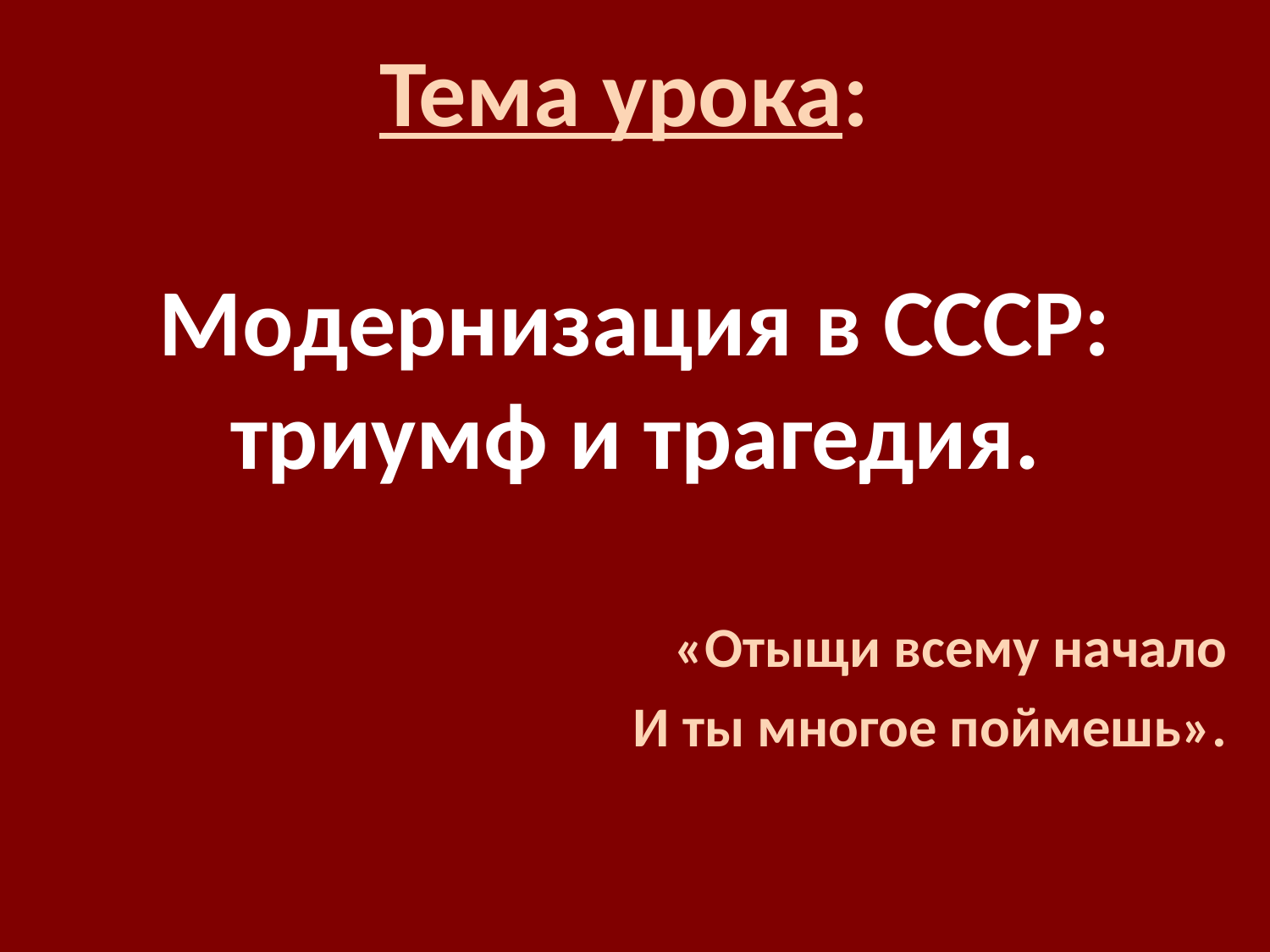

# Тема урока: Модернизация в СССР: триумф и трагедия.

«Отыщи всему начало
И ты многое поймешь».